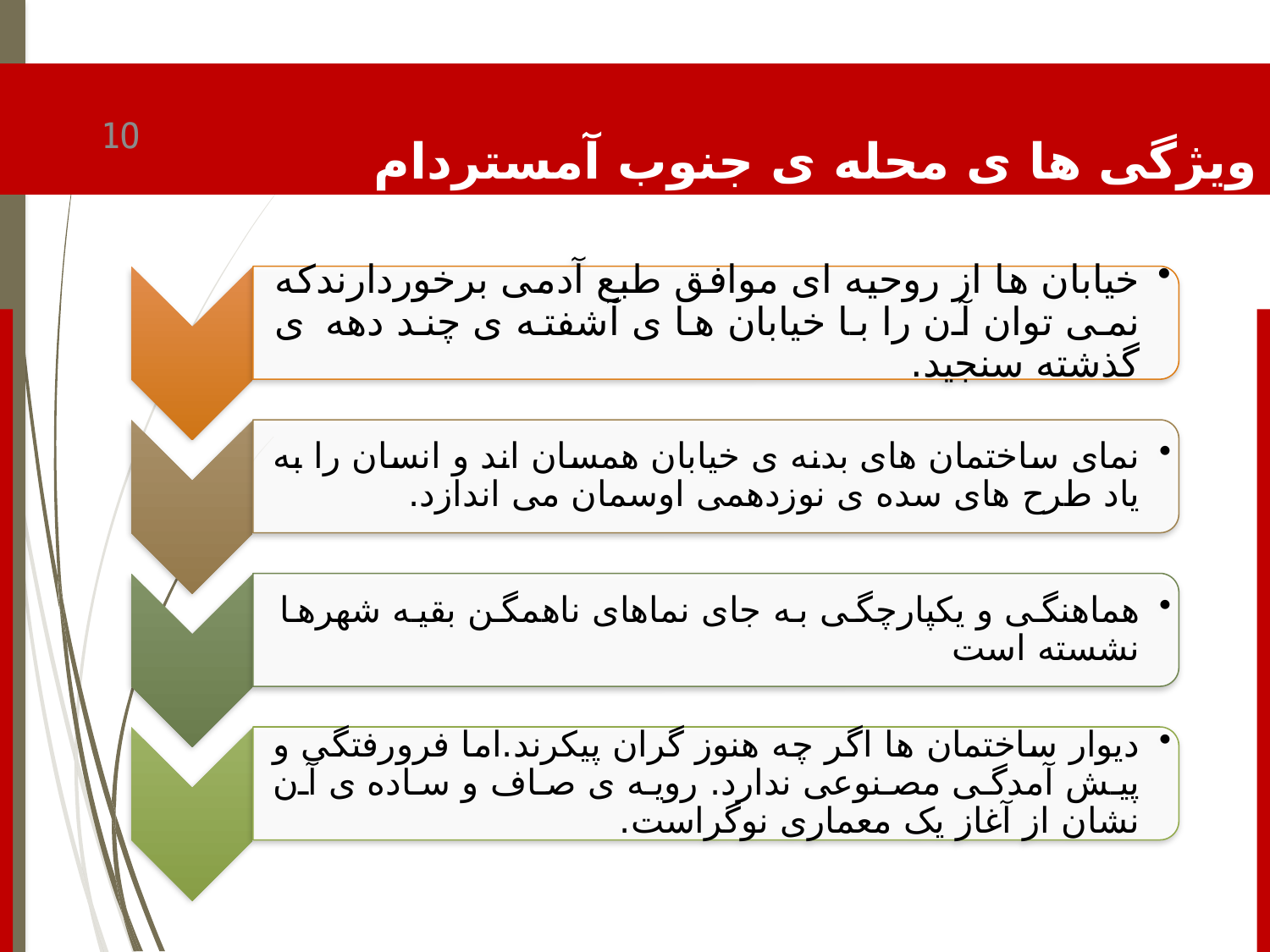

ویژگی ها ی محله ی جنوب آمستردام
10

خیابان ها از روحیه ای موافق طبع آدمی برخوردارندکه نمی توان آن را با خیابان ها ی آشفته ی چند دهه ی گذشته سنجید.

نمای ساختمان های بدنه ی خیابان همسان اند و انسان را به یاد طرح های سده ی نوزدهمی اوسمان می اندازد.

هماهنگی و یکپارچگی به جای نماهای ناهمگن بقیه شهرها نشسته است

دیوار ساختمان ها اگر چه هنوز گران پیکرند.اما فرورفتگی و پیش آمدگی مصنوعی ندارد. رویه ی صاف و ساده ی آن نشان از آغاز یک معماری نوگراست.